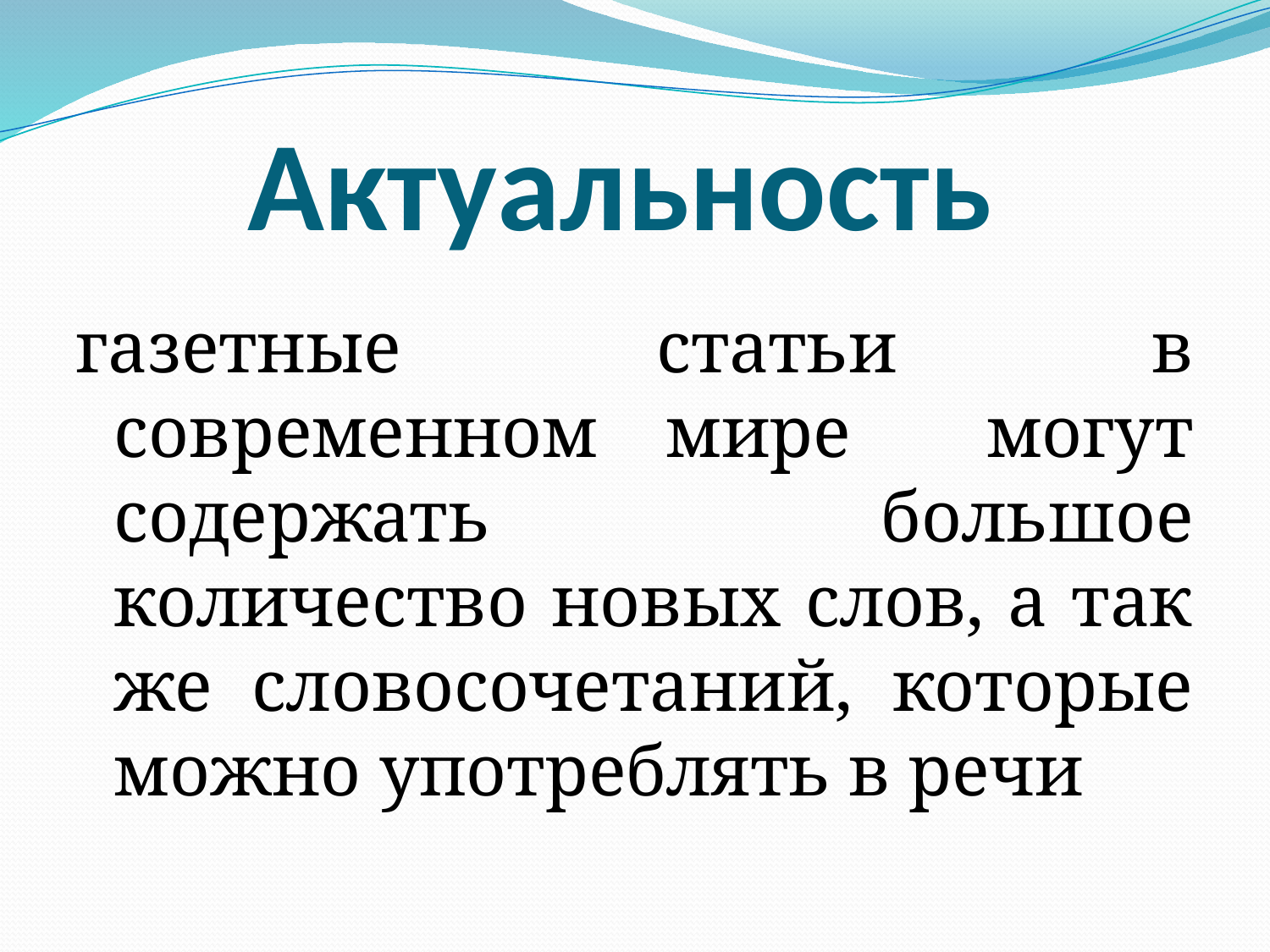

# Актуальность
газетные статьи в современном мире  могут содержать большое количество новых слов, а так же словосочетаний, которые можно употреблять в речи